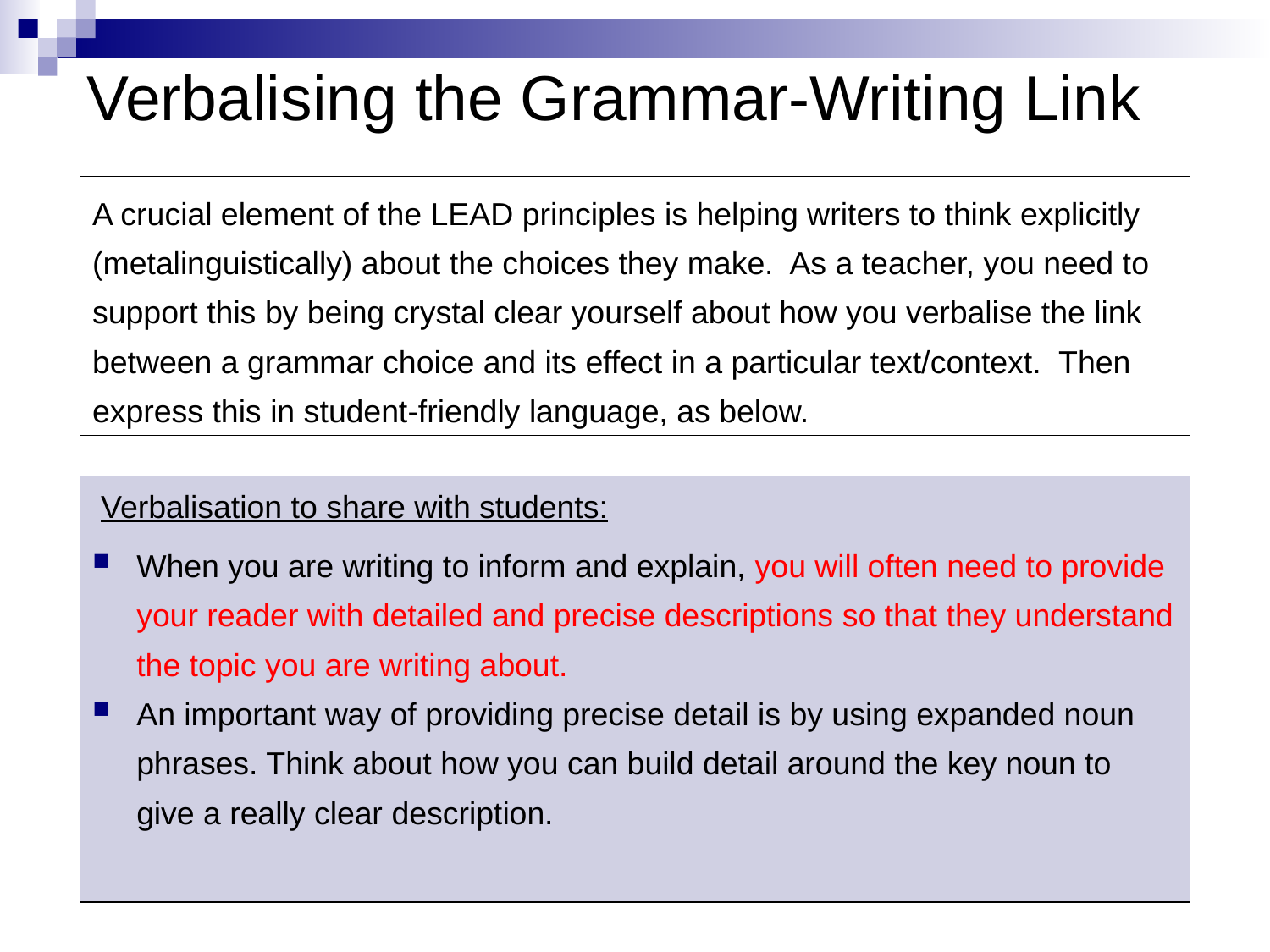

# Verbalising the Grammar-Writing Link
A crucial element of the LEAD principles is helping writers to think explicitly (metalinguistically) about the choices they make.  As a teacher, you need to support this by being crystal clear yourself about how you verbalise the link between a grammar choice and its effect in a particular text/context.  Then express this in student-friendly language, as below.
Verbalisation to share with students:
When you are writing to inform and explain, you will often need to provide your reader with detailed and precise descriptions so that they understand the topic you are writing about.
An important way of providing precise detail is by using expanded noun phrases. Think about how you can build detail around the key noun to give a really clear description.